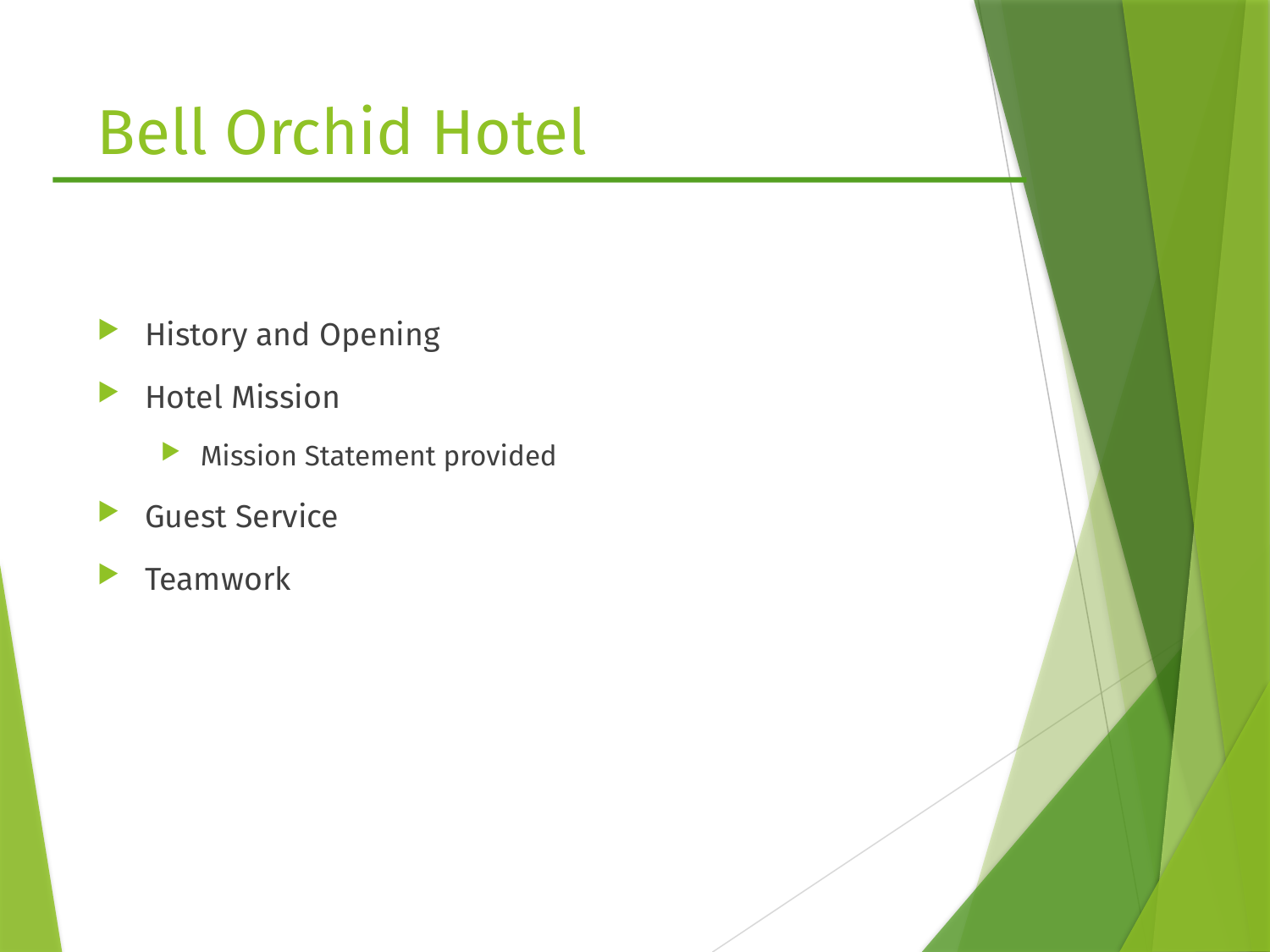

# Bell Orchid Hotel

History and Opening
Hotel Mission
Mission Statement provided
Guest Service
Teamwork